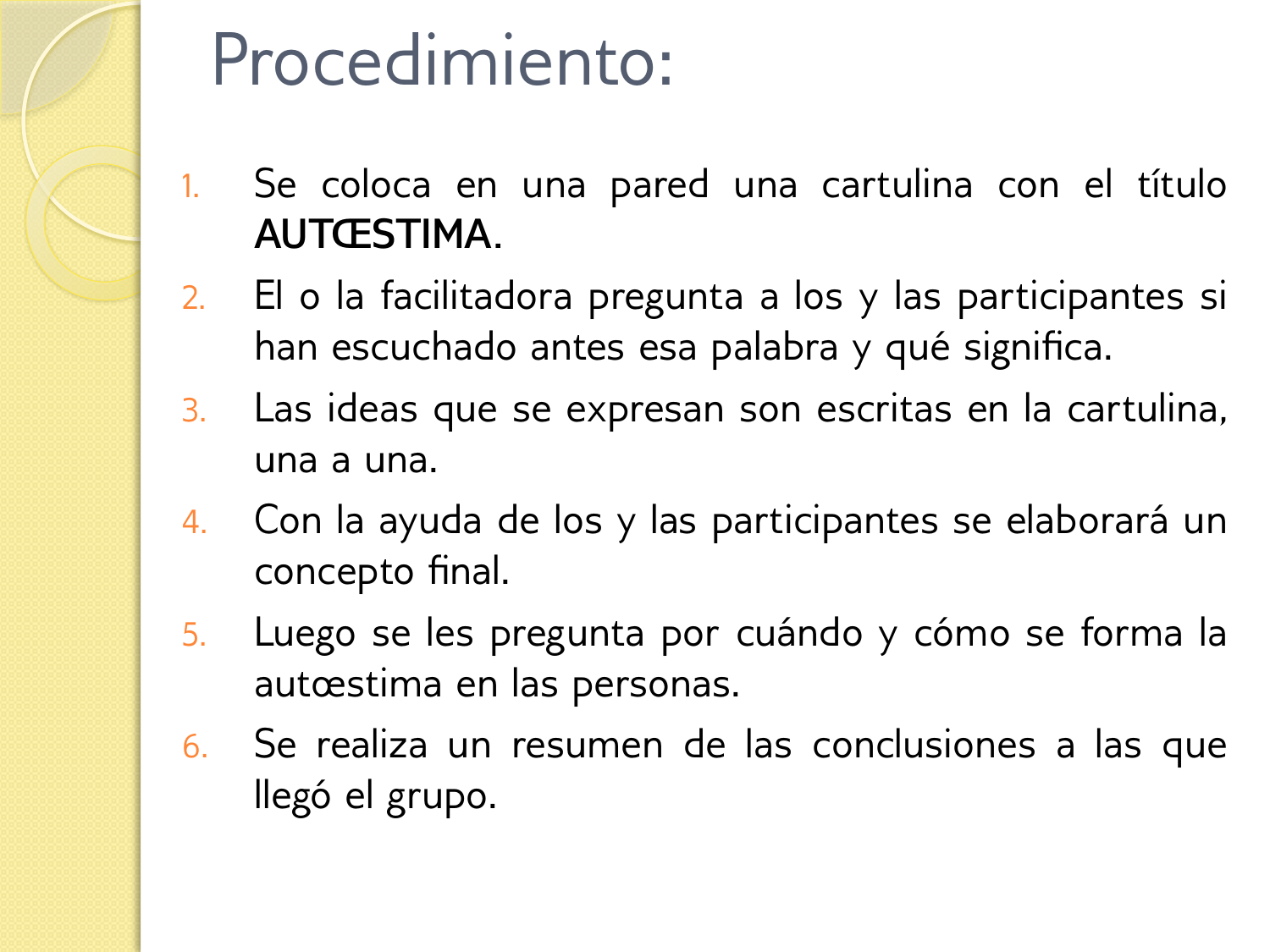

# Procedimiento:
Se coloca en una pared una cartulina con el título AUTOESTIMA.
El o la facilitadora pregunta a los y las participantes si han escuchado antes esa palabra y qué significa.
Las ideas que se expresan son escritas en la cartulina, una a una.
Con la ayuda de los y las participantes se elaborará un concepto final.
Luego se les pregunta por cuándo y cómo se forma la autoestima en las personas.
Se realiza un resumen de las conclusiones a las que llegó el grupo.